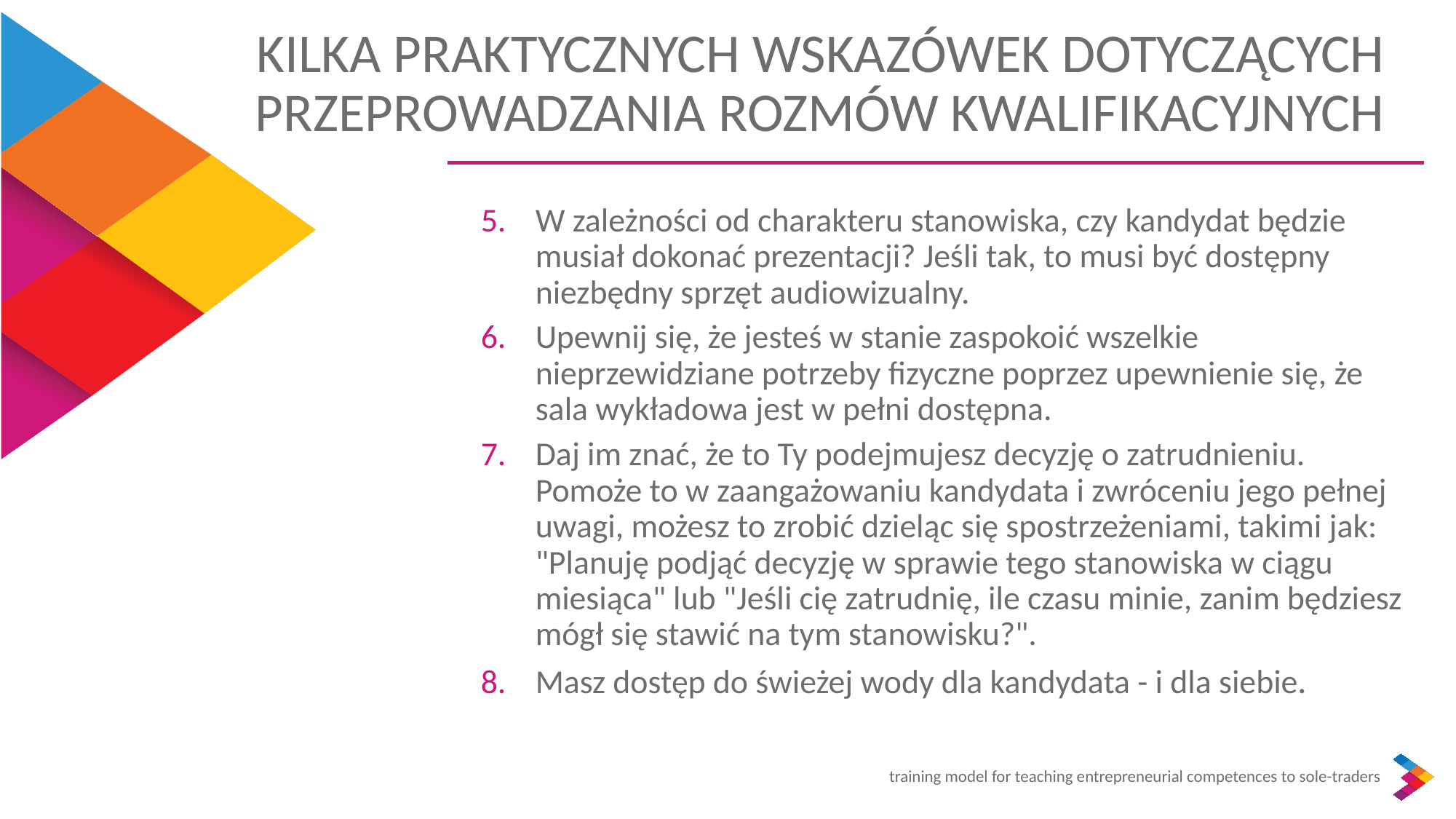

KILKA PRAKTYCZNYCH WSKAZÓWEK DOTYCZĄCYCH PRZEPROWADZANIA ROZMÓW KWALIFIKACYJNYCH
W zależności od charakteru stanowiska, czy kandydat będzie musiał dokonać prezentacji? Jeśli tak, to musi być dostępny niezbędny sprzęt audiowizualny.
Upewnij się, że jesteś w stanie zaspokoić wszelkie nieprzewidziane potrzeby fizyczne poprzez upewnienie się, że sala wykładowa jest w pełni dostępna.
Daj im znać, że to Ty podejmujesz decyzję o zatrudnieniu. Pomoże to w zaangażowaniu kandydata i zwróceniu jego pełnej uwagi, możesz to zrobić dzieląc się spostrzeżeniami, takimi jak: "Planuję podjąć decyzję w sprawie tego stanowiska w ciągu miesiąca" lub "Jeśli cię zatrudnię, ile czasu minie, zanim będziesz mógł się stawić na tym stanowisku?".
Masz dostęp do świeżej wody dla kandydata - i dla siebie.